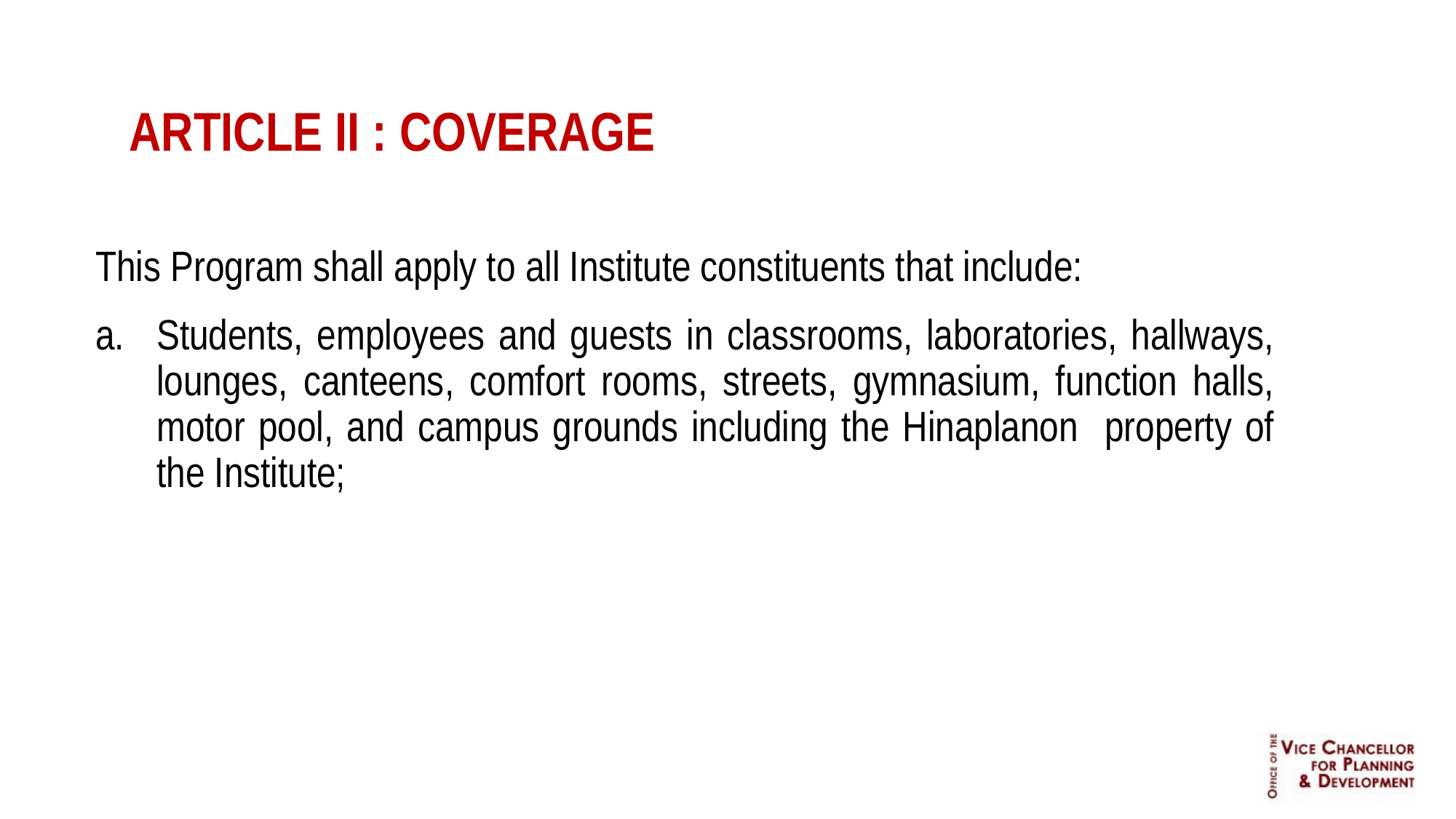

ARTICLE II : COVERAGE

This Program shall apply to all Institute constituents that include:

Students, employees and guests in classrooms, laboratories, hallways, lounges, canteens, comfort rooms, streets, gymnasium, function halls, motor pool, and campus grounds including the Hinaplanon  property of the Institute;